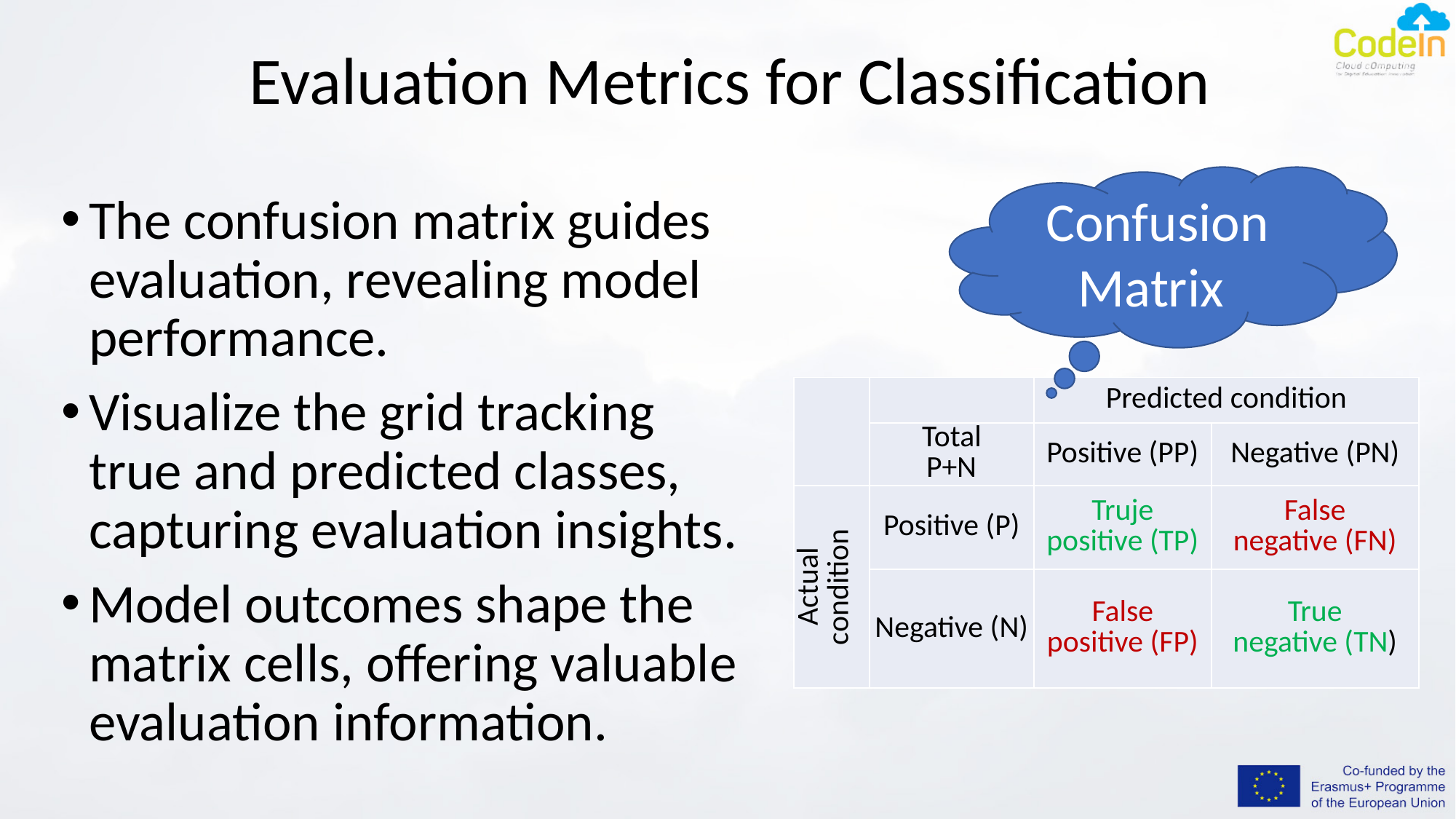

# Evaluation Metrics for Classification
Confusion Matrix
The confusion matrix guides evaluation, revealing model performance.
Visualize the grid tracking true and predicted classes, capturing evaluation insights.
Model outcomes shape the matrix cells, offering valuable evaluation information.
|  |  | Predicted condition |  |
| --- | --- | --- | --- |
|  | Total P+N | Positive (PP) | Negative (PN) |
| Actual condition | Positive (P) | Truje positive (TP) | False negative (FN) |
|  | Negative (N) | False positive (FP) | True negative (TN) |